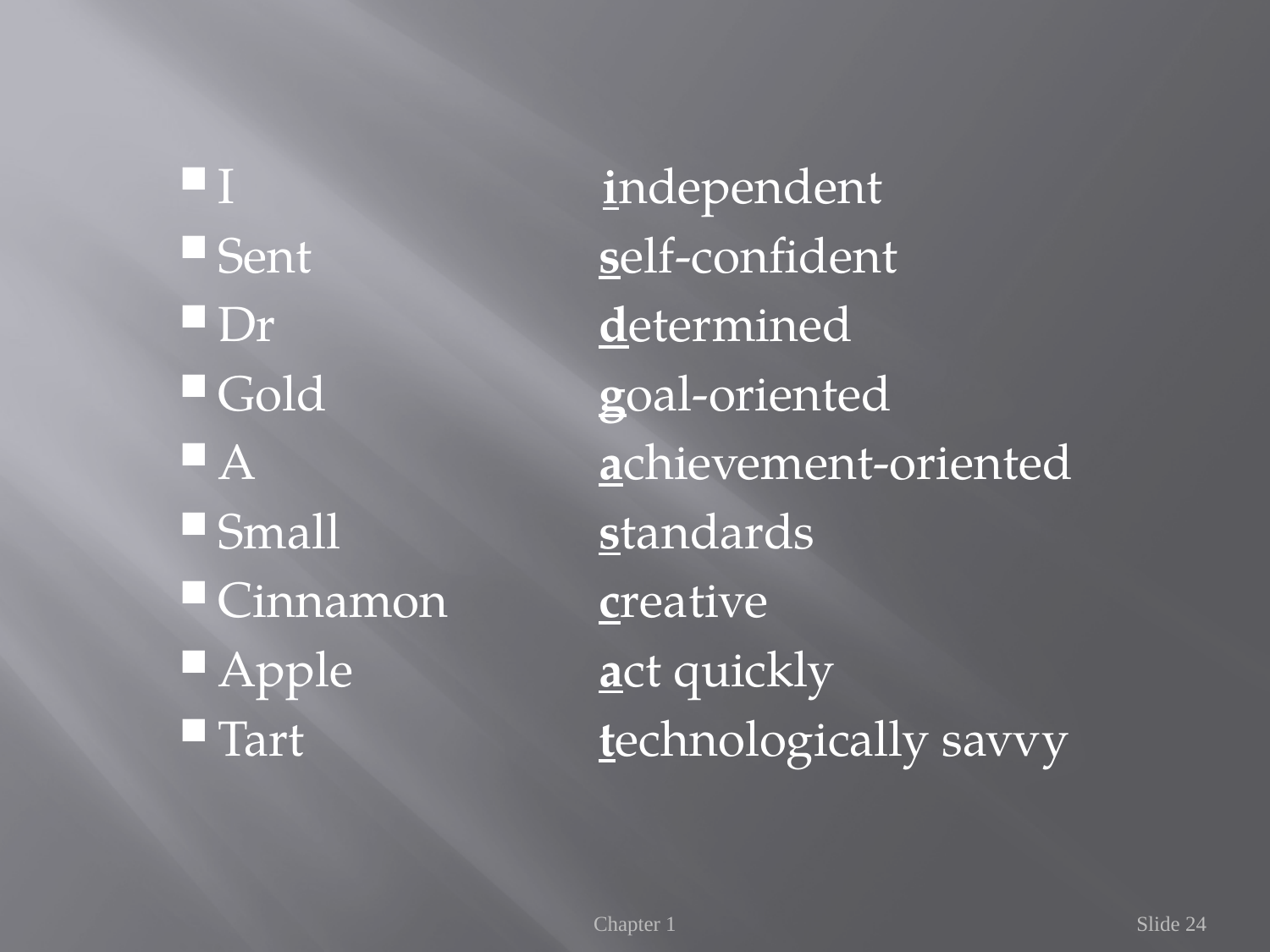

I	                     independent
Sent                    	self-confident
Dr	                 	determined
Gold			goal-oriented
A			achievement-oriented
Small			standards
Cinnamon 		creative
Apple		act quickly
Tart			technologically savvy
Chapter 1
Slide 24